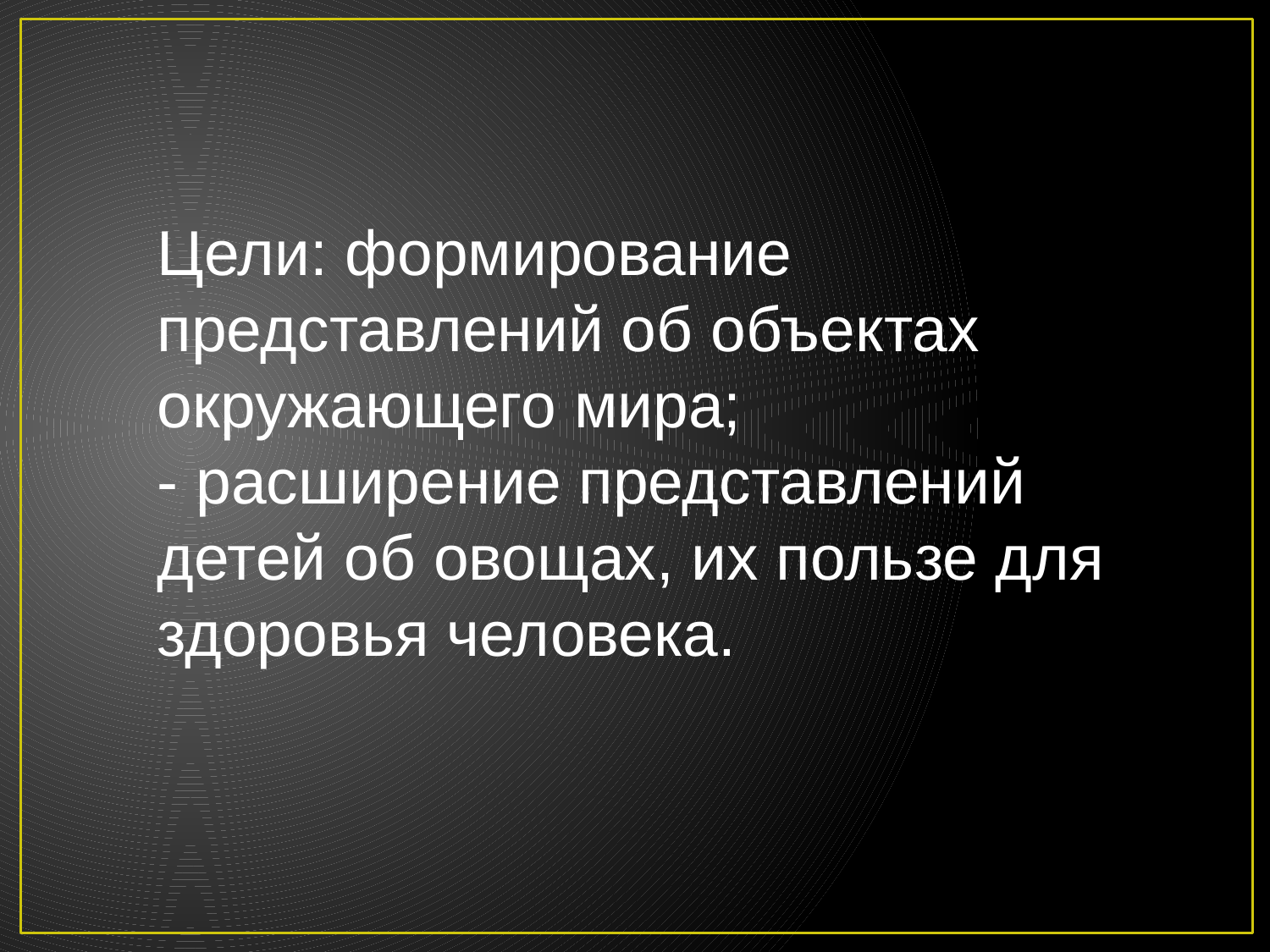

Цели: формирование  представлений об объектах окружающего мира;
- расширение представлений детей об овощах, их пользе для здоровья человека.